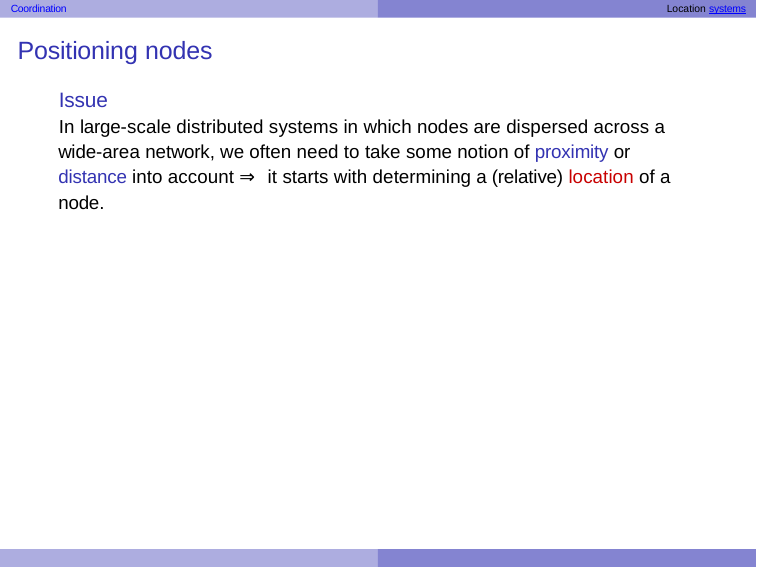

Coordination	Location systems
# Positioning nodes
Issue
In large-scale distributed systems in which nodes are dispersed across a wide-area network, we often need to take some notion of proximity or distance into account ⇒ it starts with determining a (relative) location of a node.